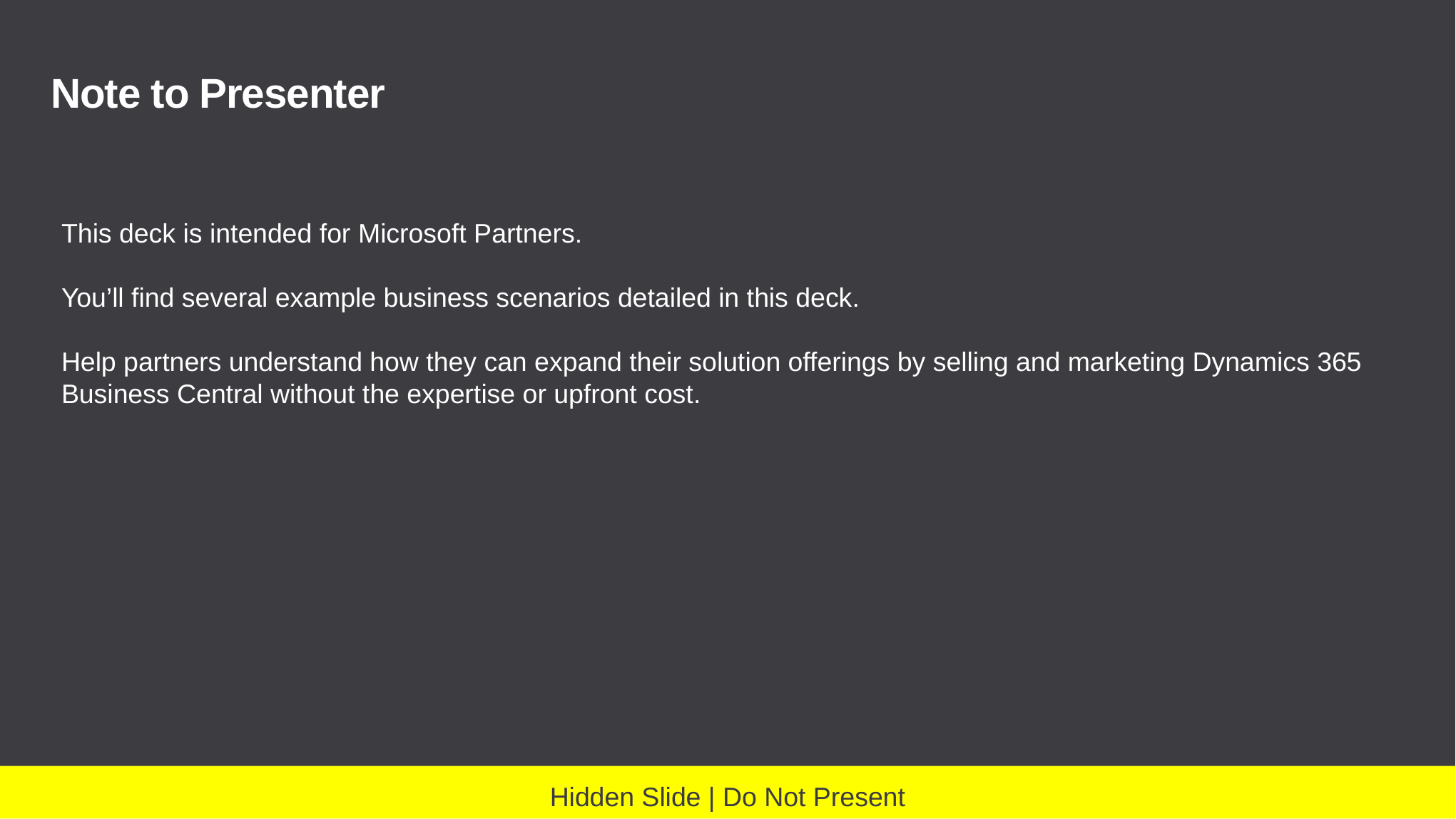

# Note to Presenter
This deck is intended for Microsoft Partners.

You’ll find several example business scenarios detailed in this deck.
Help partners understand how they can expand their solution offerings by selling and marketing Dynamics 365 Business Central without the expertise or upfront cost.

Hidden Slide | Do Not Present